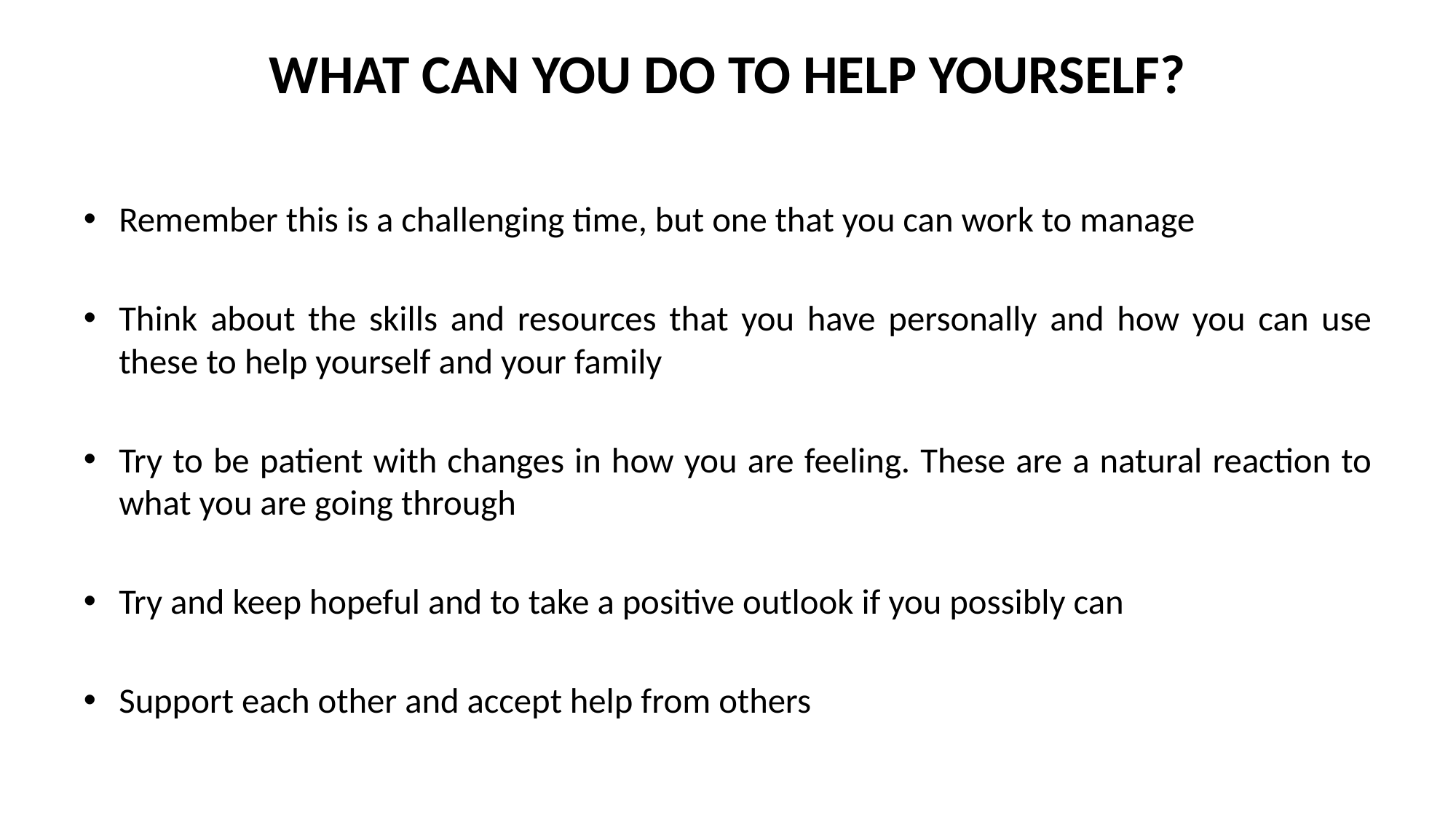

# What can you do to help yourself?
Remember this is a challenging time, but one that you can work to manage

Think about the skills and resources that you have personally and how you can use these to help yourself and your family

Try to be patient with changes in how you are feeling. These are a natural reaction to what you are going through

Try and keep hopeful and to take a positive outlook if you possibly can

Support each other and accept help from others